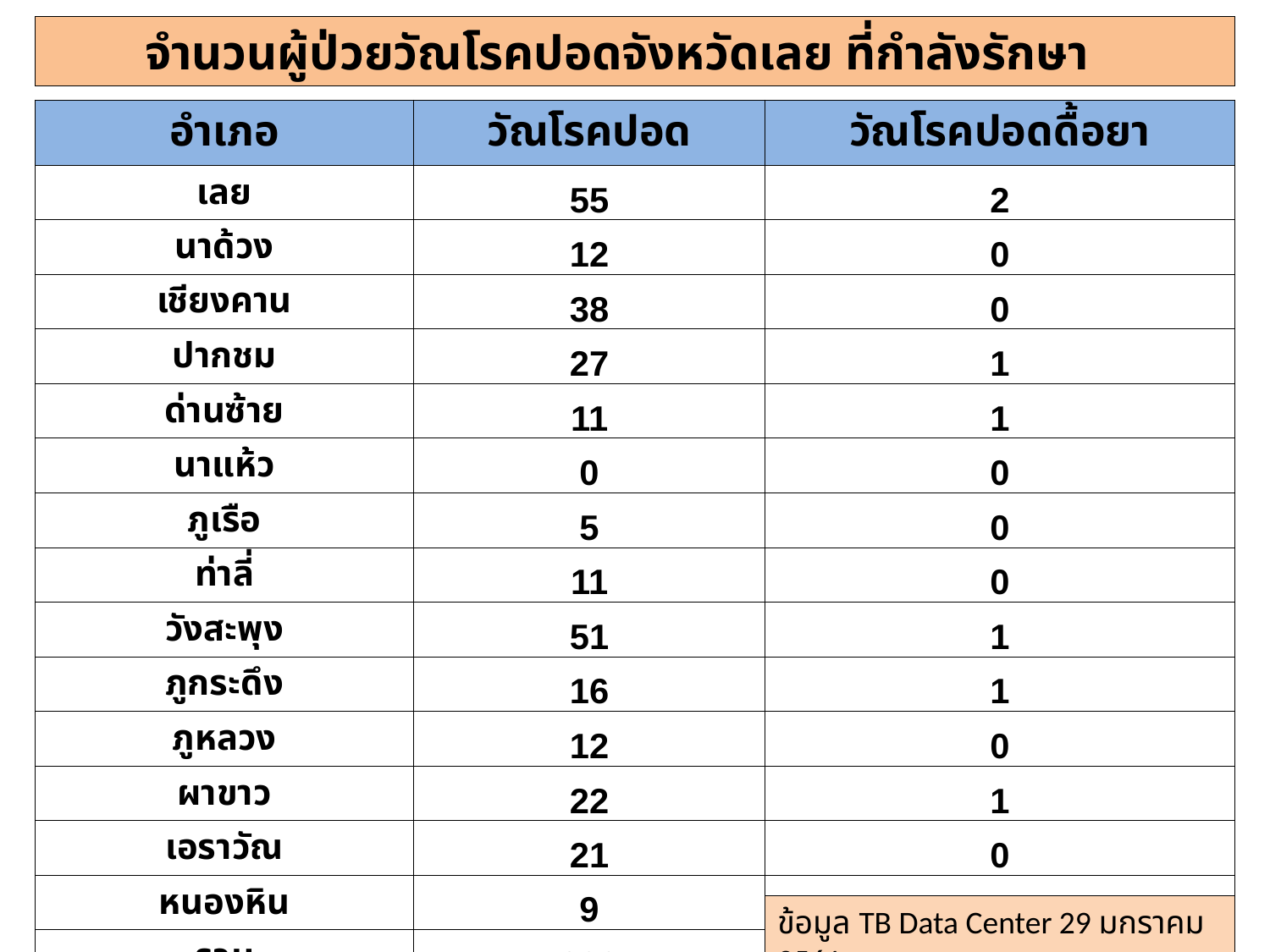

# จำนวนผู้ป่วยวัณโรคปอดจังหวัดเลย ที่กำลังรักษา
| อำเภอ | วัณโรคปอด | วัณโรคปอดดื้อยา |
| --- | --- | --- |
| เลย | 55 | 2 |
| นาด้วง | 12 | 0 |
| เชียงคาน | 38 | 0 |
| ปากชม | 27 | 1 |
| ด่านซ้าย | 11 | 1 |
| นาแห้ว | 0 | 0 |
| ภูเรือ | 5 | 0 |
| ท่าลี่ | 11 | 0 |
| วังสะพุง | 51 | 1 |
| ภูกระดึง | 16 | 1 |
| ภูหลวง | 12 | 0 |
| ผาขาว | 22 | 1 |
| เอราวัณ | 21 | 0 |
| หนองหิน | 9 | 1 |
| รวม | 290 | 8 |
ข้อมูล TB Data Center 29 มกราคม 2561